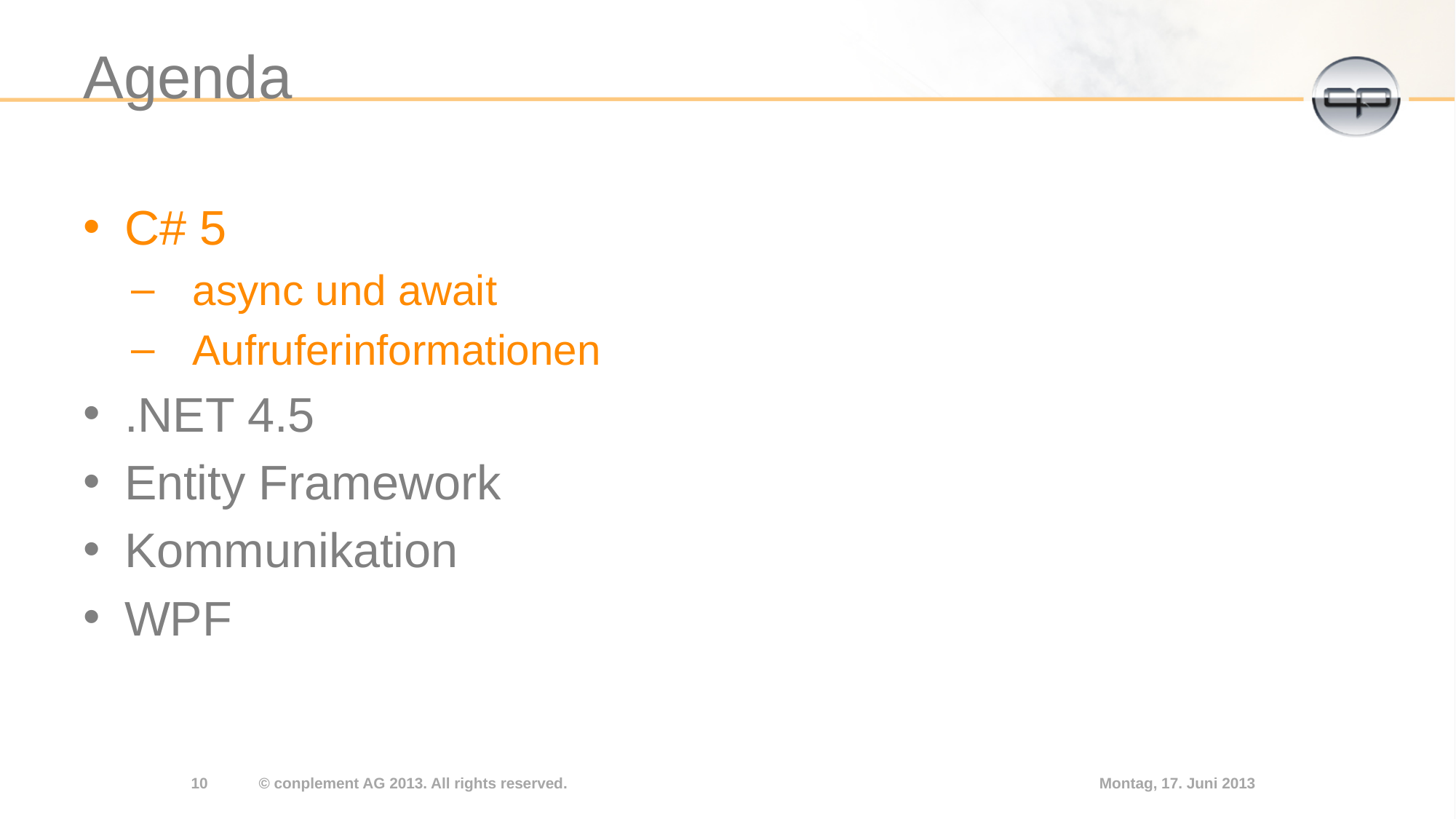

# Agenda
C# 5
async und await
Aufruferinformationen
.NET 4.5
Entity Framework
Kommunikation
WPF